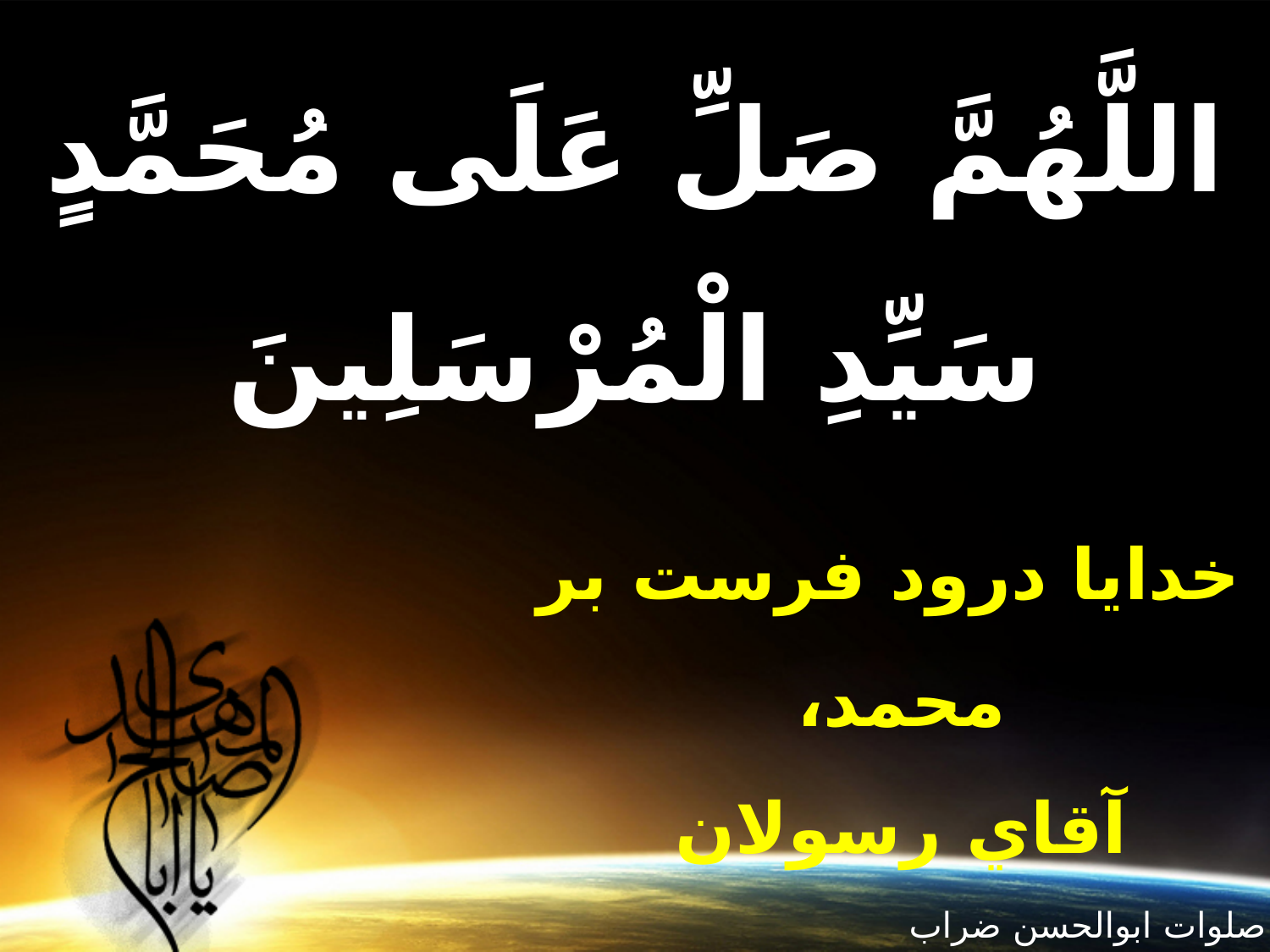

اللَّهُمَّ صَلِّ عَلَى مُحَمَّدٍ
سَيِّدِ الْمُرْسَلِينَ
خدايا درود فرست بر محمد،
آقاي رسولان